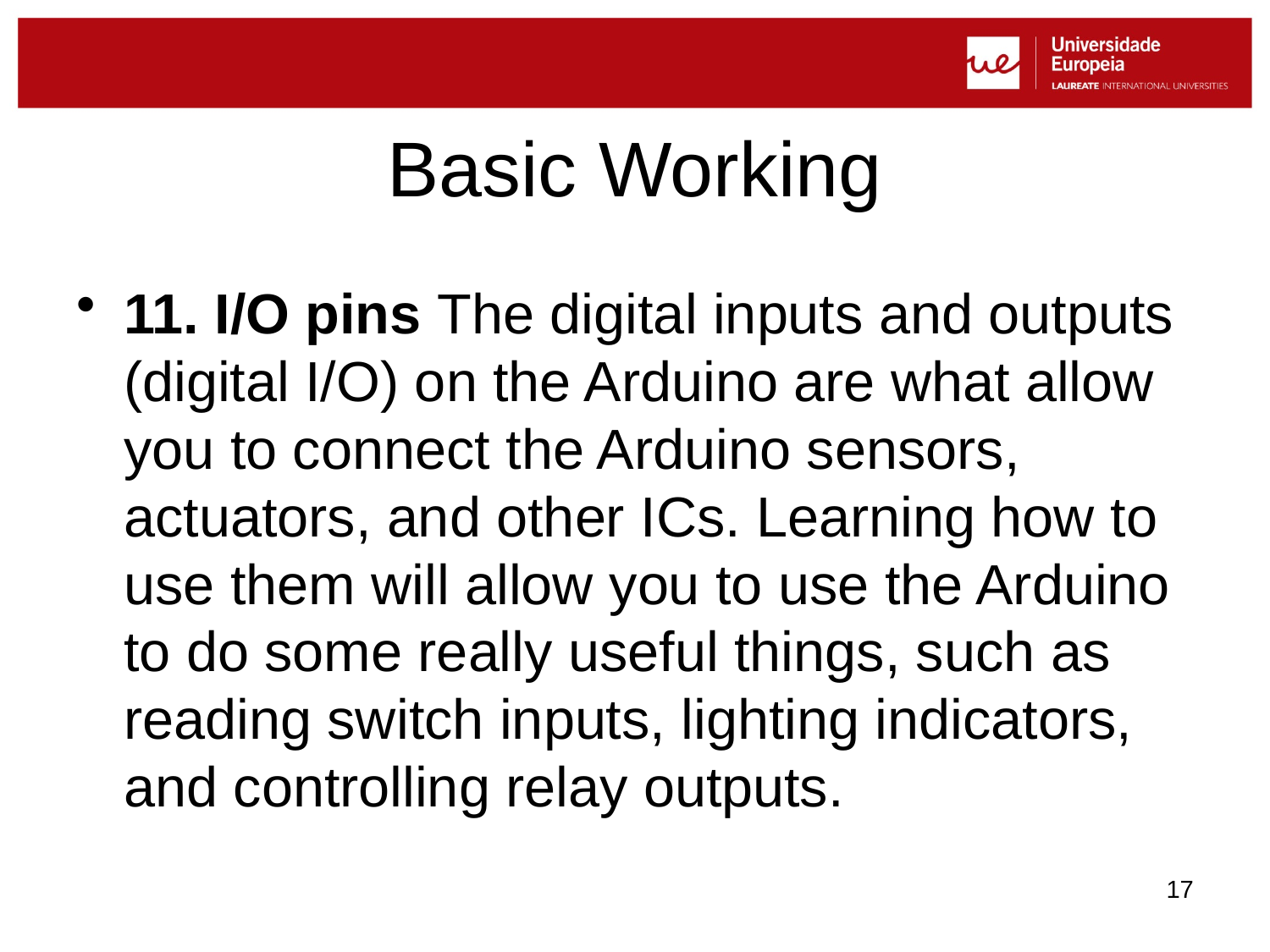

# Basic Working
11. I/O pins The digital inputs and outputs (digital I/O) on the Arduino are what allow you to connect the Arduino sensors, actuators, and other ICs. Learning how to use them will allow you to use the Arduino to do some really useful things, such as reading switch inputs, lighting indicators, and controlling relay outputs.
17